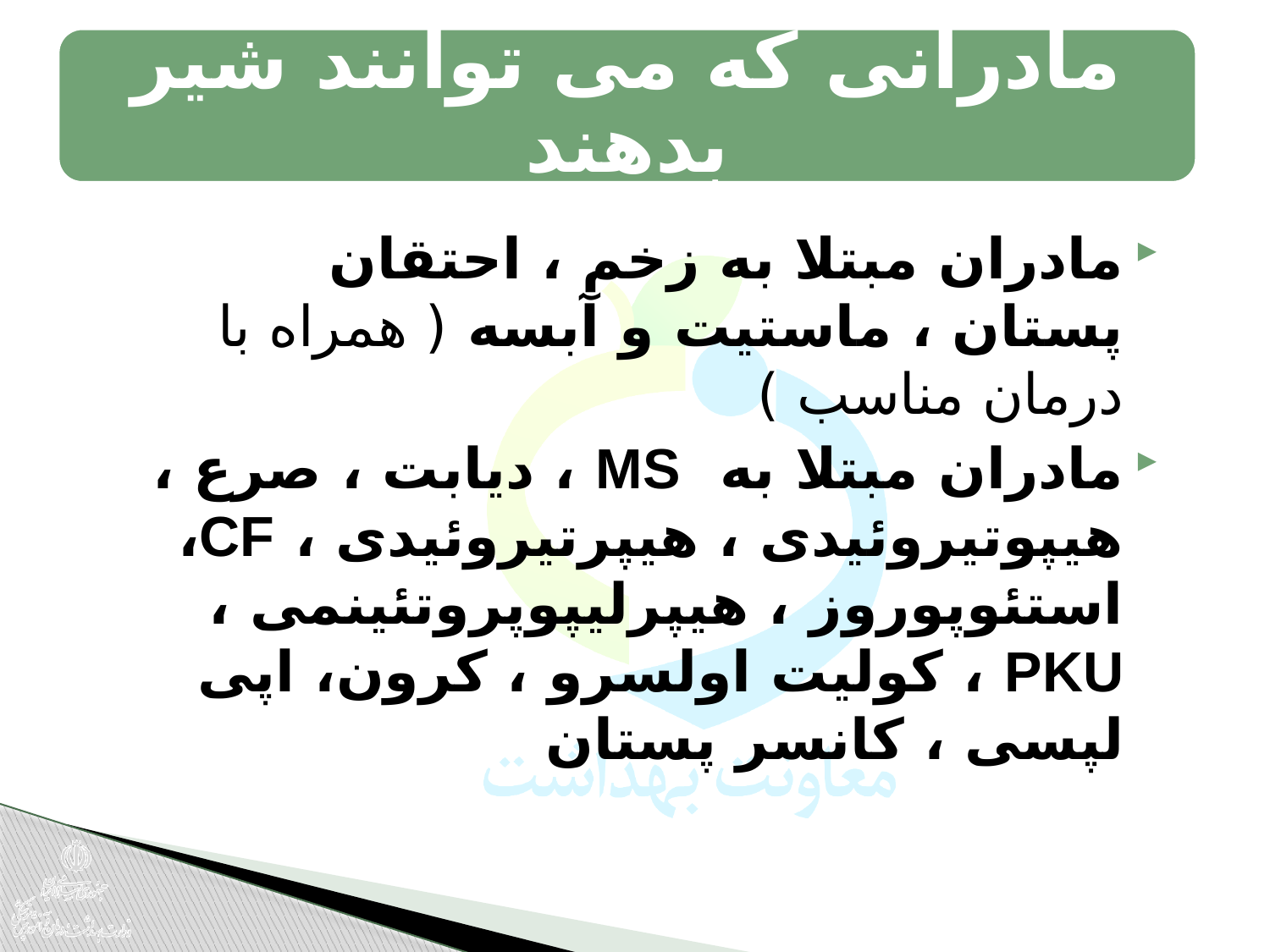

مادرانی که می توانند شیر بدهند
مادران مبتلا به زخم ، احتقان پستان ، ماستیت و آبسه ( همراه با درمان مناسب )
مادران مبتلا به  MS ، دیابت ، صرع ، هیپوتیروئیدی ، هیپرتیروئیدی ، CF، استئوپوروز ، هیپرلیپوپروتئینمی ، PKU ، کولیت اولسرو ، کرون، اپی لپسی ، کانسر پستان